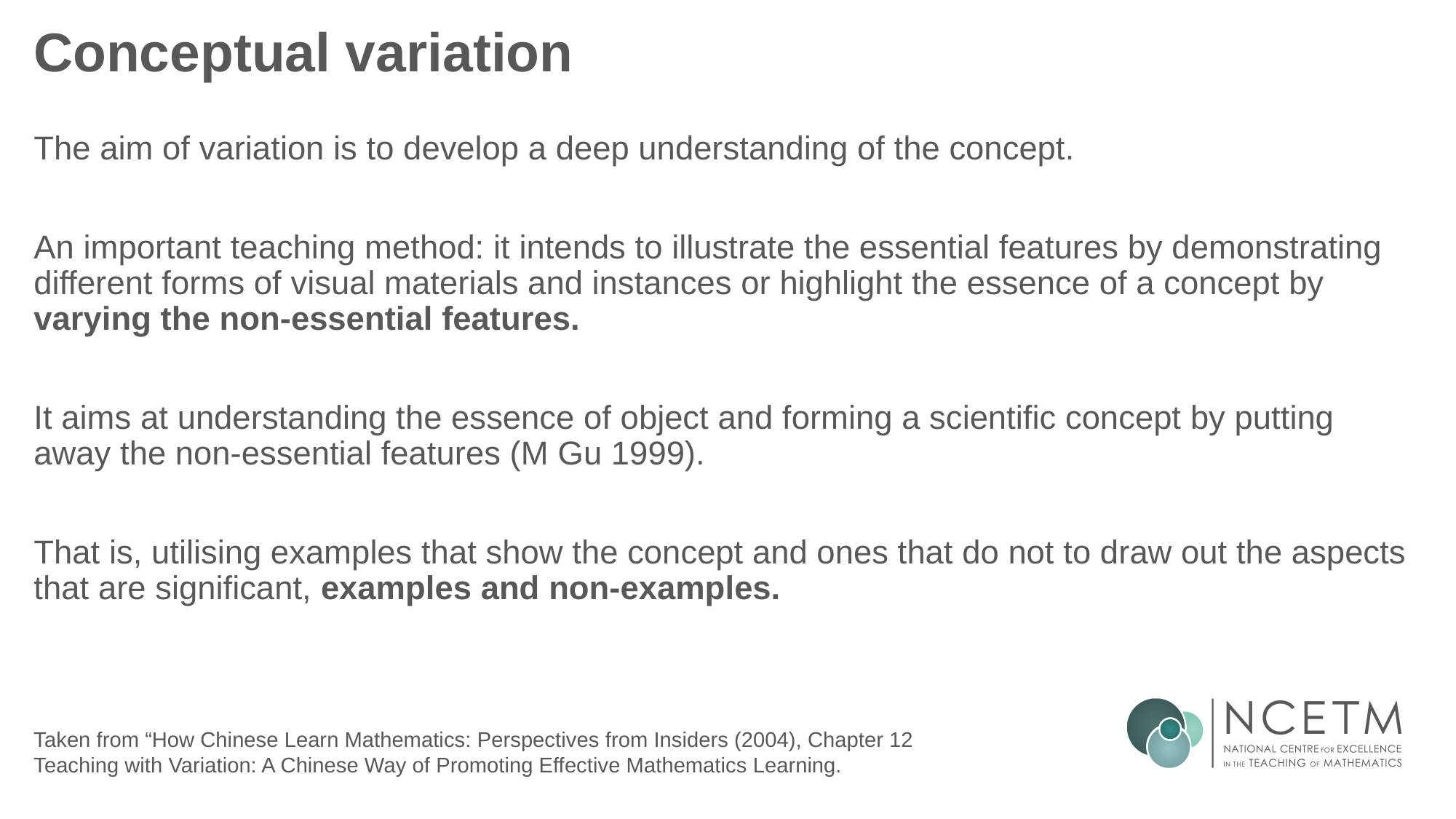

# Conceptual variation
The aim of variation is to develop a deep understanding of the concept.

An important teaching method: it intends to illustrate the essential features by demonstrating different forms of visual materials and instances or highlight the essence of a concept by varying the non-essential features.

It aims at understanding the essence of object and forming a scientific concept by putting away the non-essential features (M Gu 1999).

That is, utilising examples that show the concept and ones that do not to draw out the aspects that are significant, examples and non-examples.

Taken from “How Chinese Learn Mathematics: Perspectives from Insiders (2004), Chapter 12 Teaching with Variation: A Chinese Way of Promoting Effective Mathematics Learning.